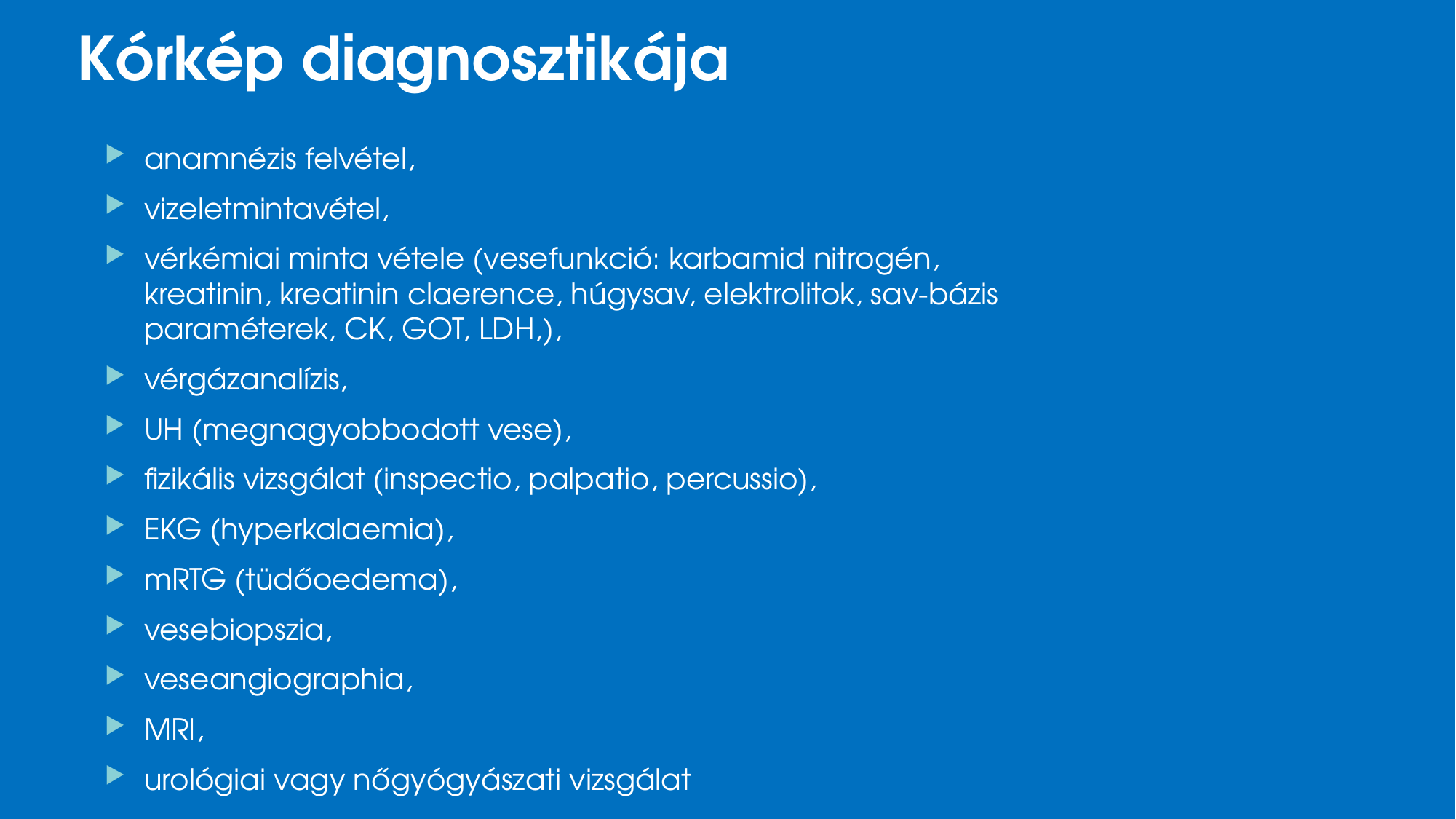

# Kórkép diagnosztikája
anamnézis felvétel,
vizeletmintavétel,
vérkémiai minta vétele (vesefunkció: karbamid nitrogén, kreatinin, kreatinin claerence, húgysav, elektrolitok, sav-bázis paraméterek, CK, GOT, LDH,),
vérgázanalízis,
UH (megnagyobbodott vese),
fizikális vizsgálat (inspectio, palpatio, percussio),
EKG (hyperkalaemia),
mRTG (tüdőoedema),
vesebiopszia,
veseangiographia,
MRI,
urológiai vagy nőgyógyászati vizsgálat